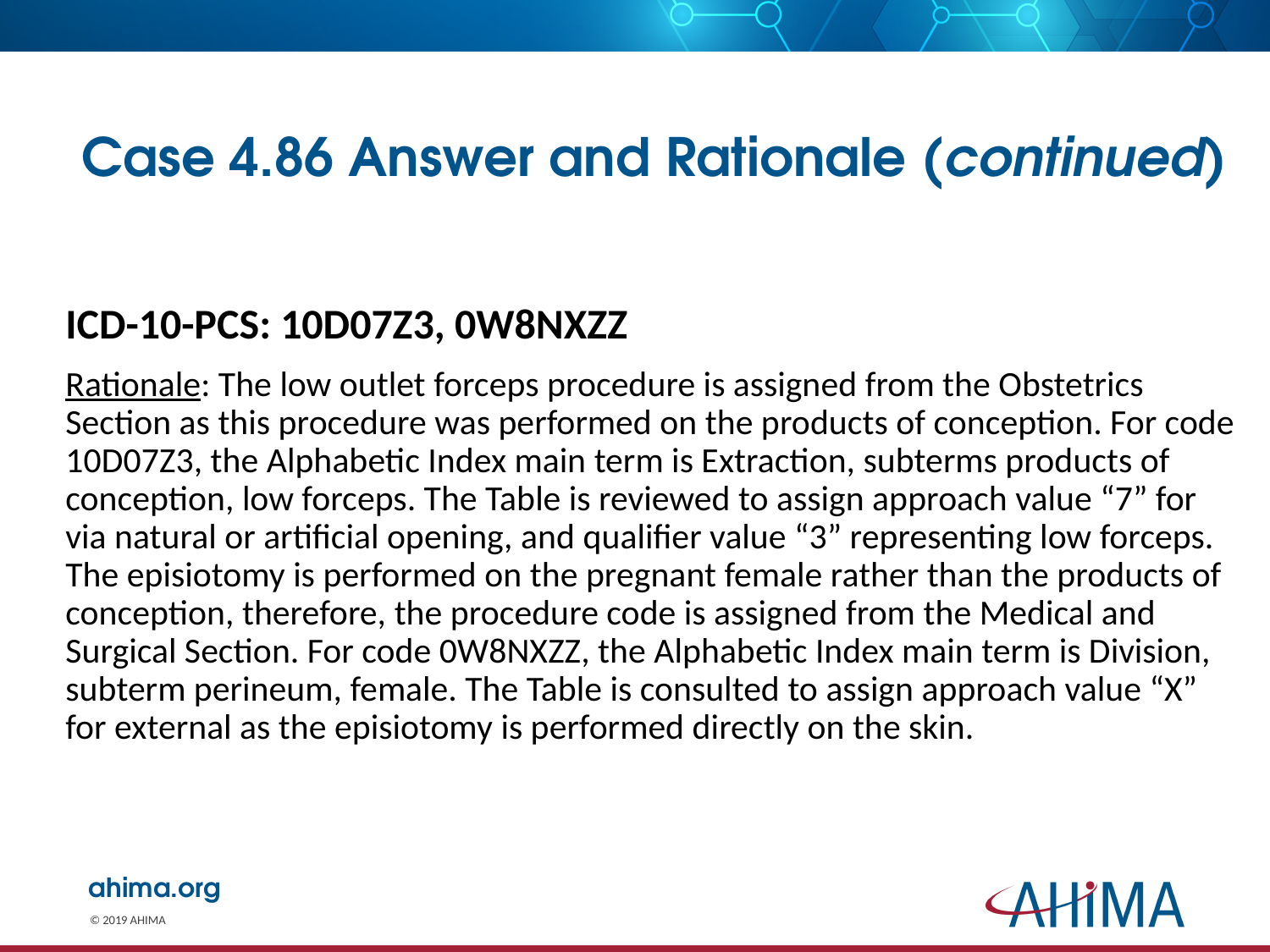

# Case 4.86 Answer and Rationale (continued)
ICD-10-PCS: 10D07Z3, 0W8NXZZ
Rationale: The low outlet forceps procedure is assigned from the Obstetrics Section as this procedure was performed on the products of conception. For code 10D07Z3, the Alphabetic Index main term is Extraction, subterms products of conception, low forceps. The Table is reviewed to assign approach value “7” for via natural or artificial opening, and qualifier value “3” representing low forceps. The episiotomy is performed on the pregnant female rather than the products of conception, therefore, the procedure code is assigned from the Medical and Surgical Section. For code 0W8NXZZ, the Alphabetic Index main term is Division, subterm perineum, female. The Table is consulted to assign approach value “X” for external as the episiotomy is performed directly on the skin.